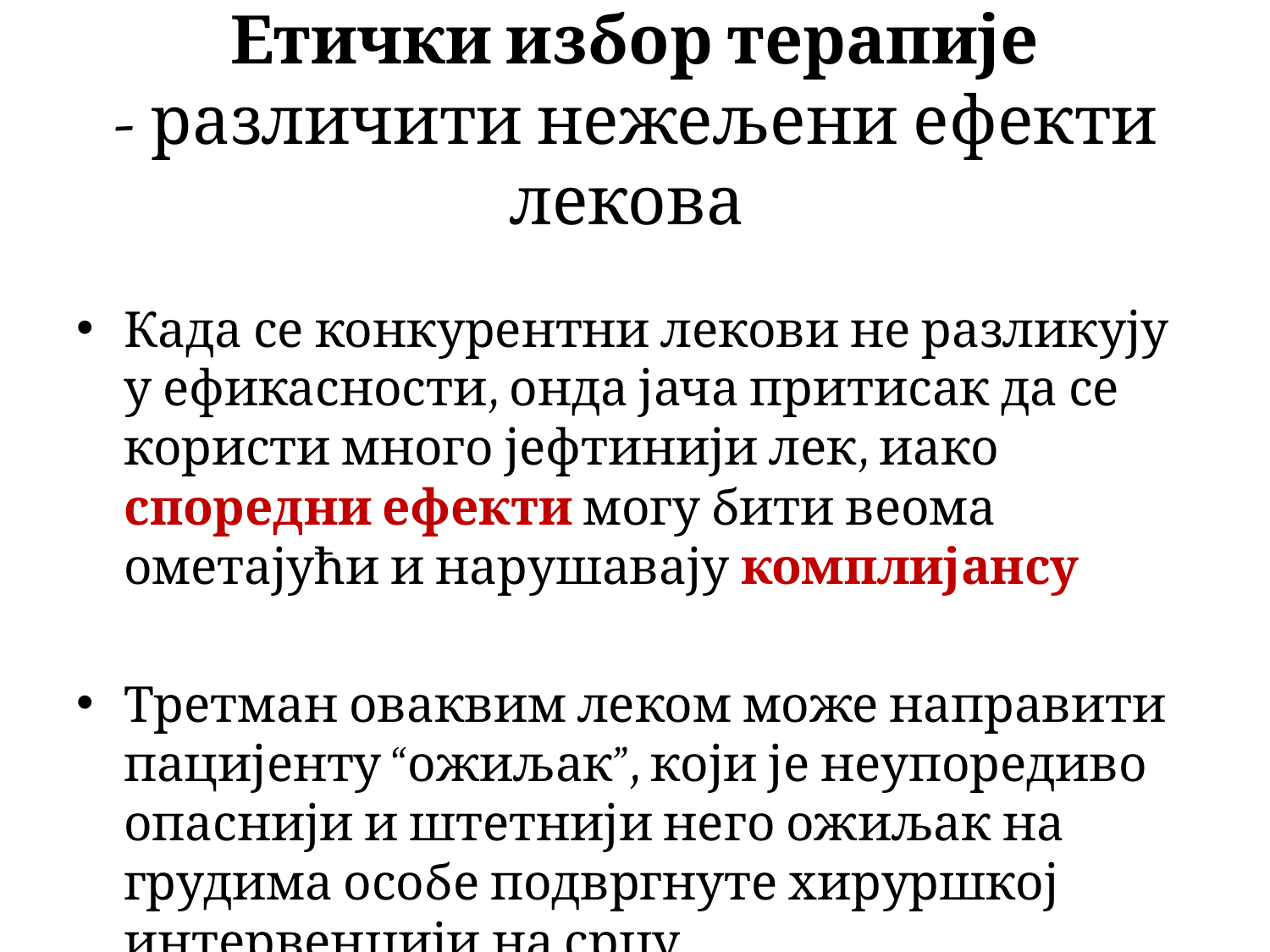

# Етички избор терапије - различити нежељени ефекти лекова

Када се конкурентни лекови не разликују у ефикасности, онда јача притисак да се користи много јефтинији лек, иако споредни ефекти могу бити веома ометајући и нарушавају комплијансу

Третман оваквим леком може направити пацијенту “ожиљак”, који је неупоредиво опаснији и штетнији него ожиљак на грудима особе подвргнуте хируршкој интервенцији на срцу